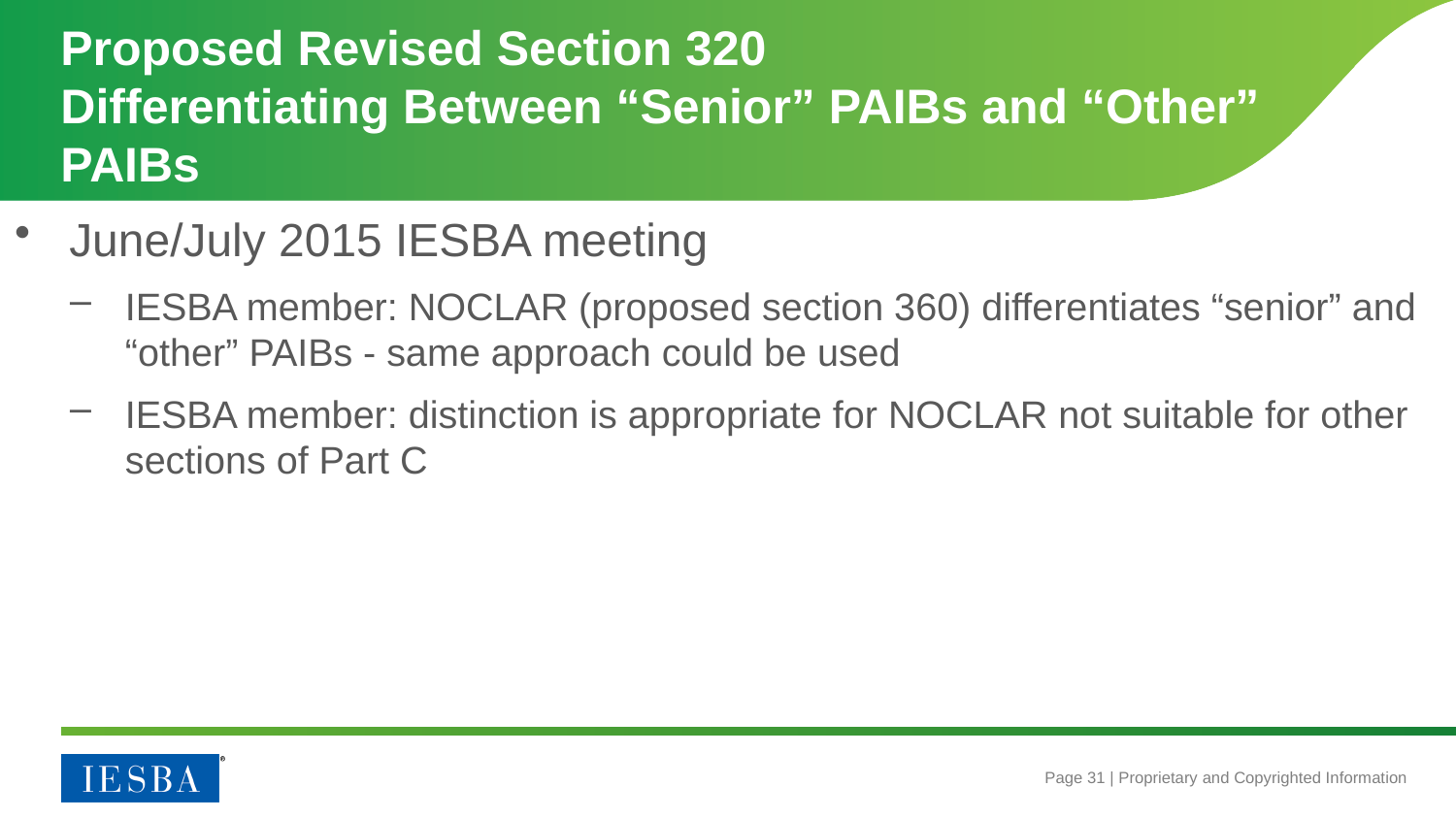

# Proposed Revised Section 320 Differentiating Between “Senior” PAIBs and “Other” PAIBs
June/July 2015 IESBA meeting
IESBA member: NOCLAR (proposed section 360) differentiates “senior” and “other” PAIBs - same approach could be used
IESBA member: distinction is appropriate for NOCLAR not suitable for other sections of Part C